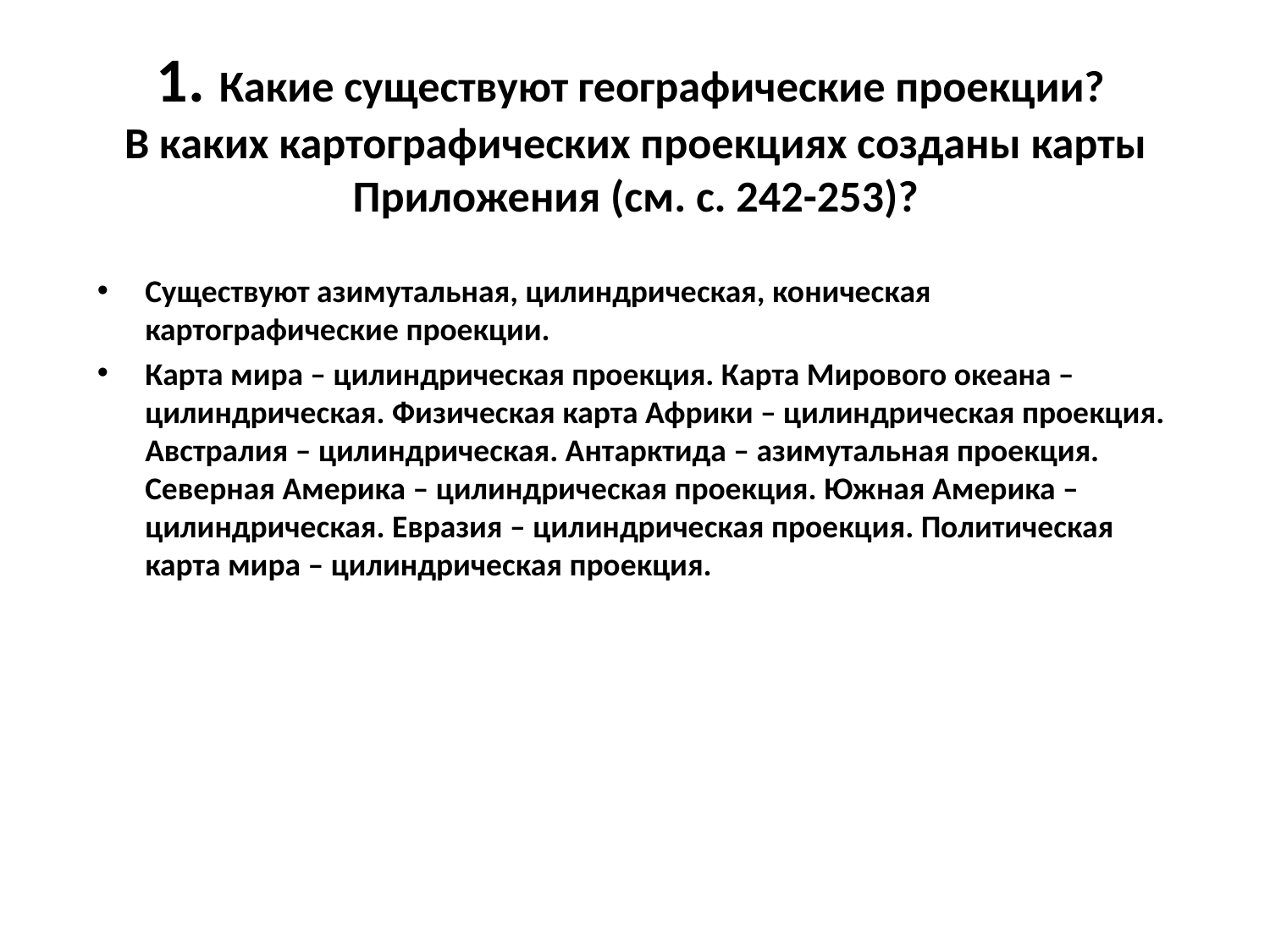

# 1. Какие существуют географические проекции? В каких картографических проекциях созданы карты Приложения (см. с. 242-253)?
Существуют азимутальная, цилиндрическая, коническая картографические проекции.
Карта мира – цилиндрическая проекция. Карта Мирового океана – цилиндрическая. Физическая карта Африки – цилиндрическая проекция. Австралия – цилиндрическая. Антарктида – азимутальная проекция. Северная Америка – цилиндрическая проекция. Южная Америка – цилиндрическая. Евразия – цилиндрическая проекция. Политическая карта мира – цилиндрическая проекция.